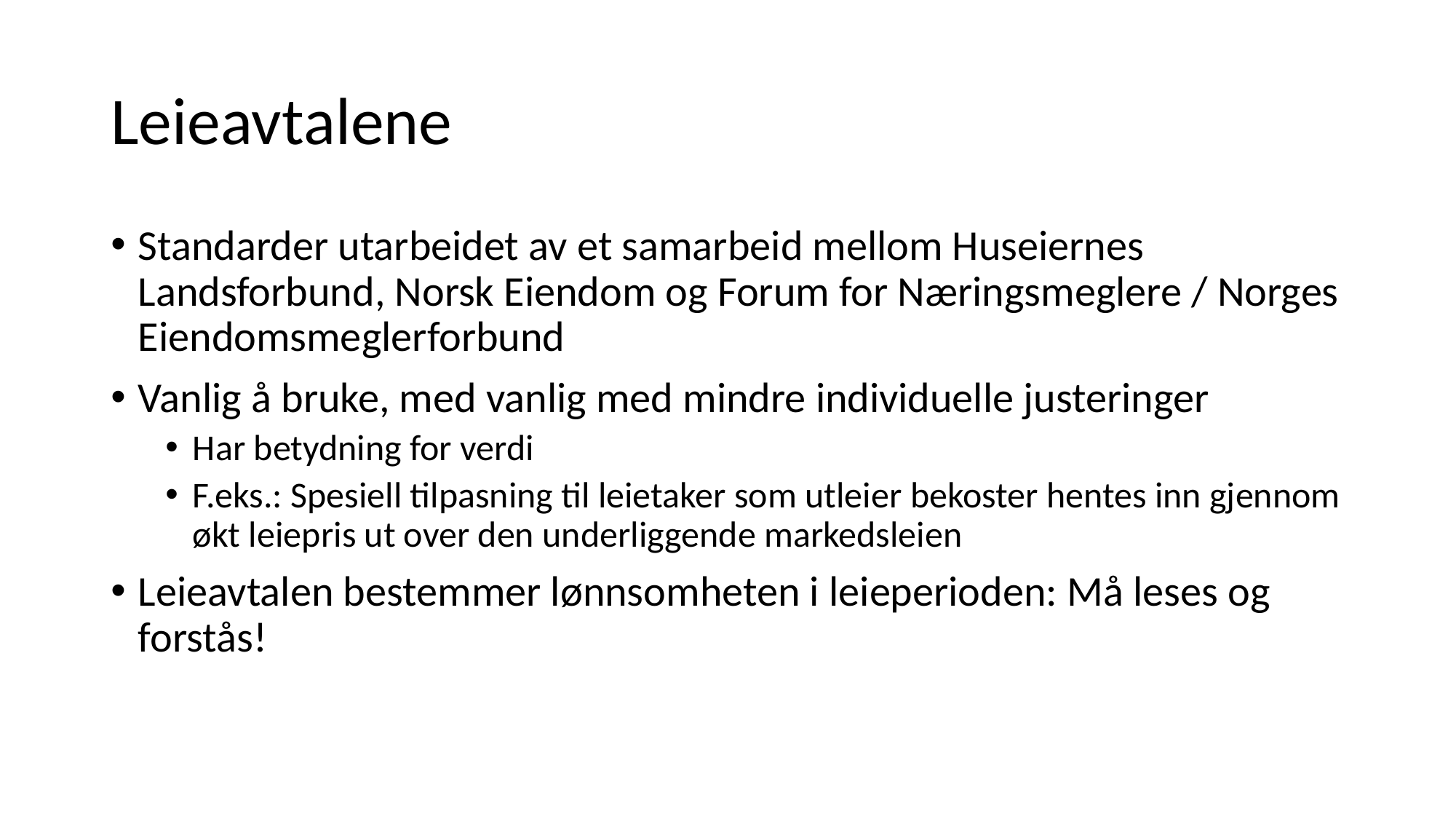

# Leieavtalene
Standarder utarbeidet av et samarbeid mellom Huseiernes Landsforbund, Norsk Eiendom og Forum for Næringsmeglere / Norges Eiendomsmeglerforbund
Vanlig å bruke, med vanlig med mindre individuelle justeringer
Har betydning for verdi
F.eks.: Spesiell tilpasning til leietaker som utleier bekoster hentes inn gjennom økt leiepris ut over den underliggende markedsleien
Leieavtalen bestemmer lønnsomheten i leieperioden: Må leses og forstås!